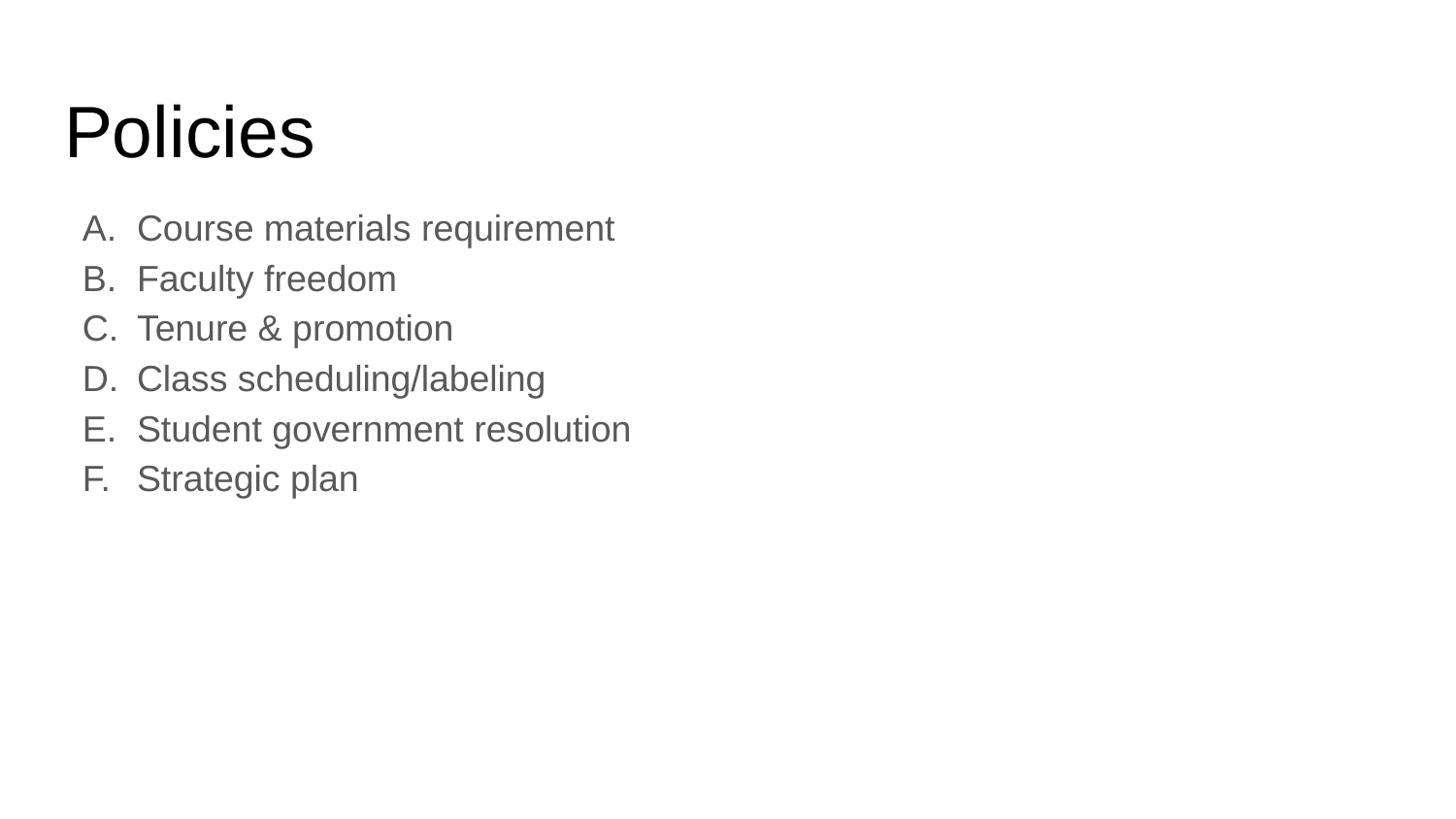

# Policies
Course materials requirement
Faculty freedom
Tenure & promotion
Class scheduling/labeling
Student government resolution
Strategic plan